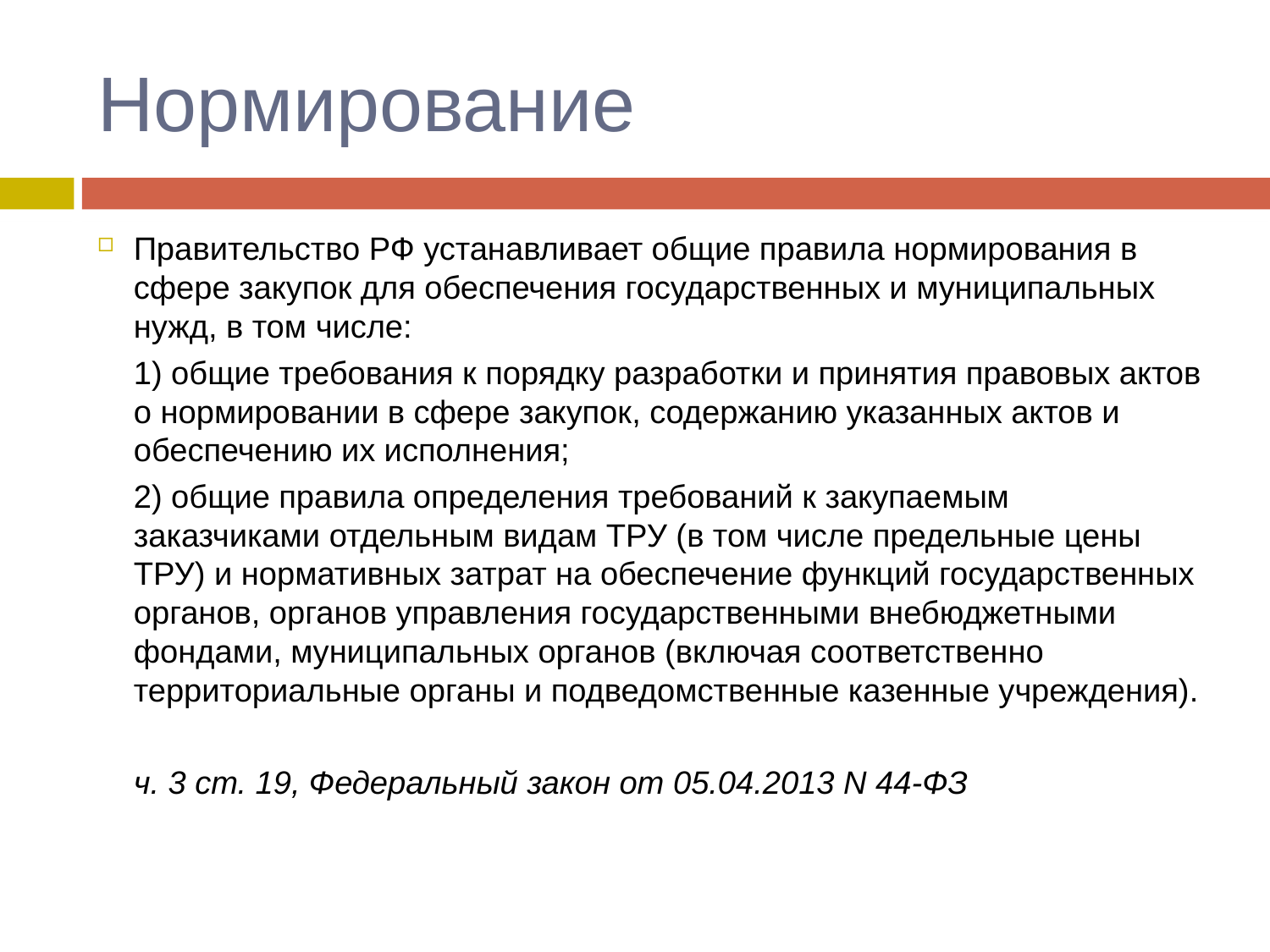

# Нормирование
Правительство РФ устанавливает общие правила нормирования в сфере закупок для обеспечения государственных и муниципальных нужд, в том числе:
	1) общие требования к порядку разработки и принятия правовых актов о нормировании в сфере закупок, содержанию указанных актов и обеспечению их исполнения;
	2) общие правила определения требований к закупаемым заказчиками отдельным видам ТРУ (в том числе предельные цены ТРУ) и нормативных затрат на обеспечение функций государственных органов, органов управления государственными внебюджетными фондами, муниципальных органов (включая соответственно территориальные органы и подведомственные казенные учреждения).

	ч. 3 ст. 19, Федеральный закон от 05.04.2013 N 44-ФЗ